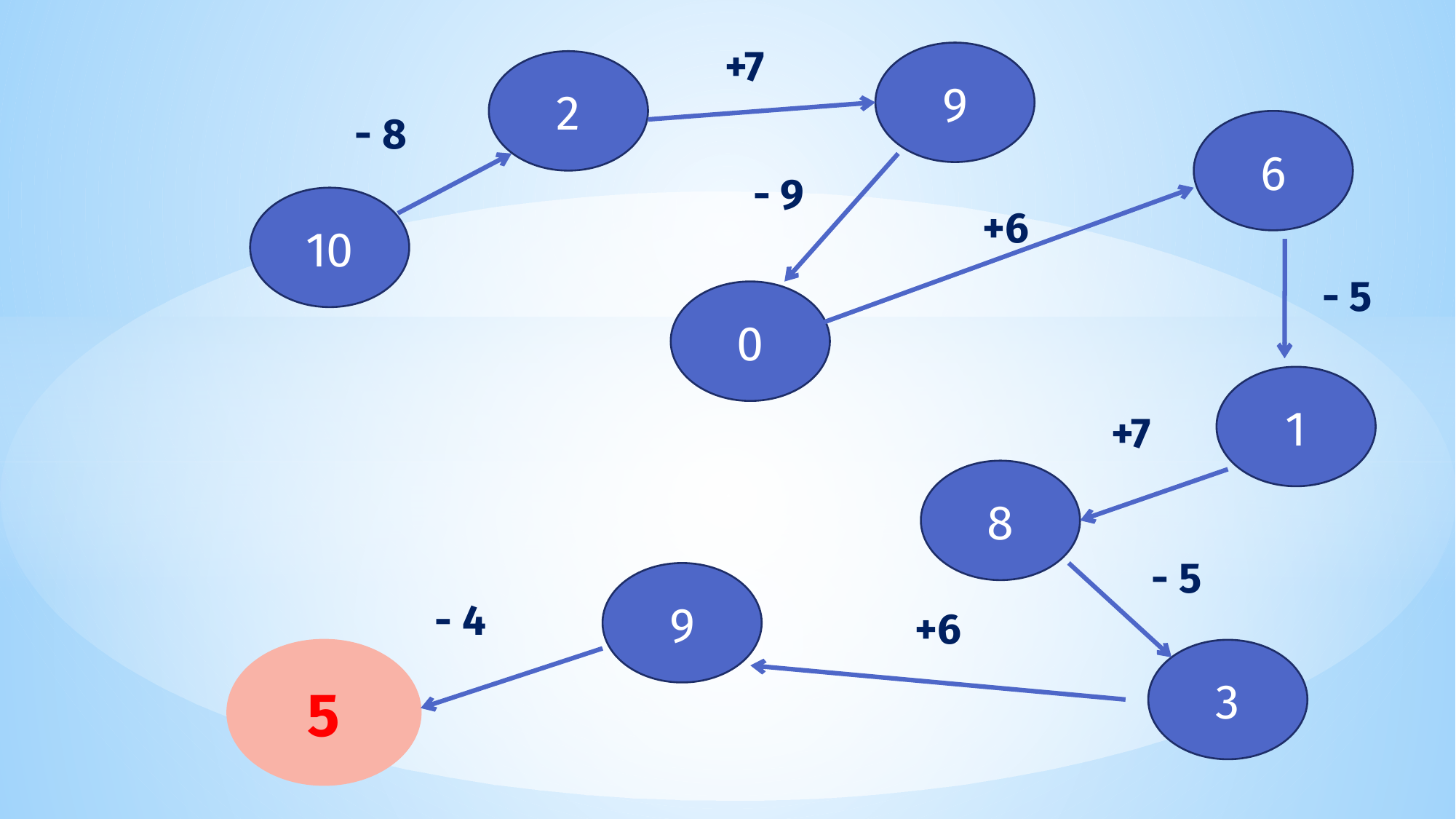

+7
9
2
- 8
6
- 9
+6
10
- 5
0
1
+7
8
- 5
9
- 4
+6
5
3